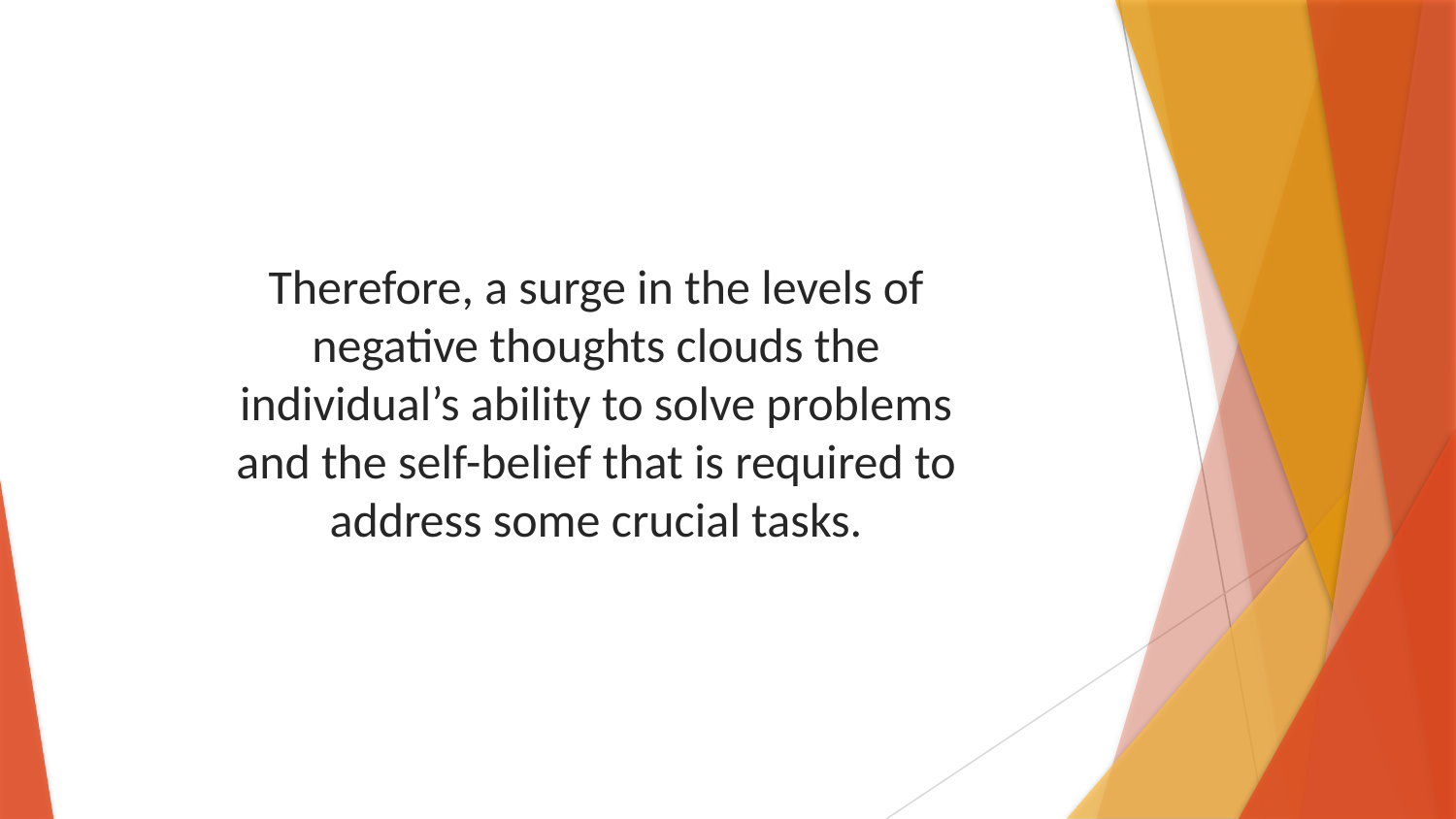

Therefore, a surge in the levels of negative thoughts clouds the individual’s ability to solve problems and the self-belief that is required to address some crucial tasks.